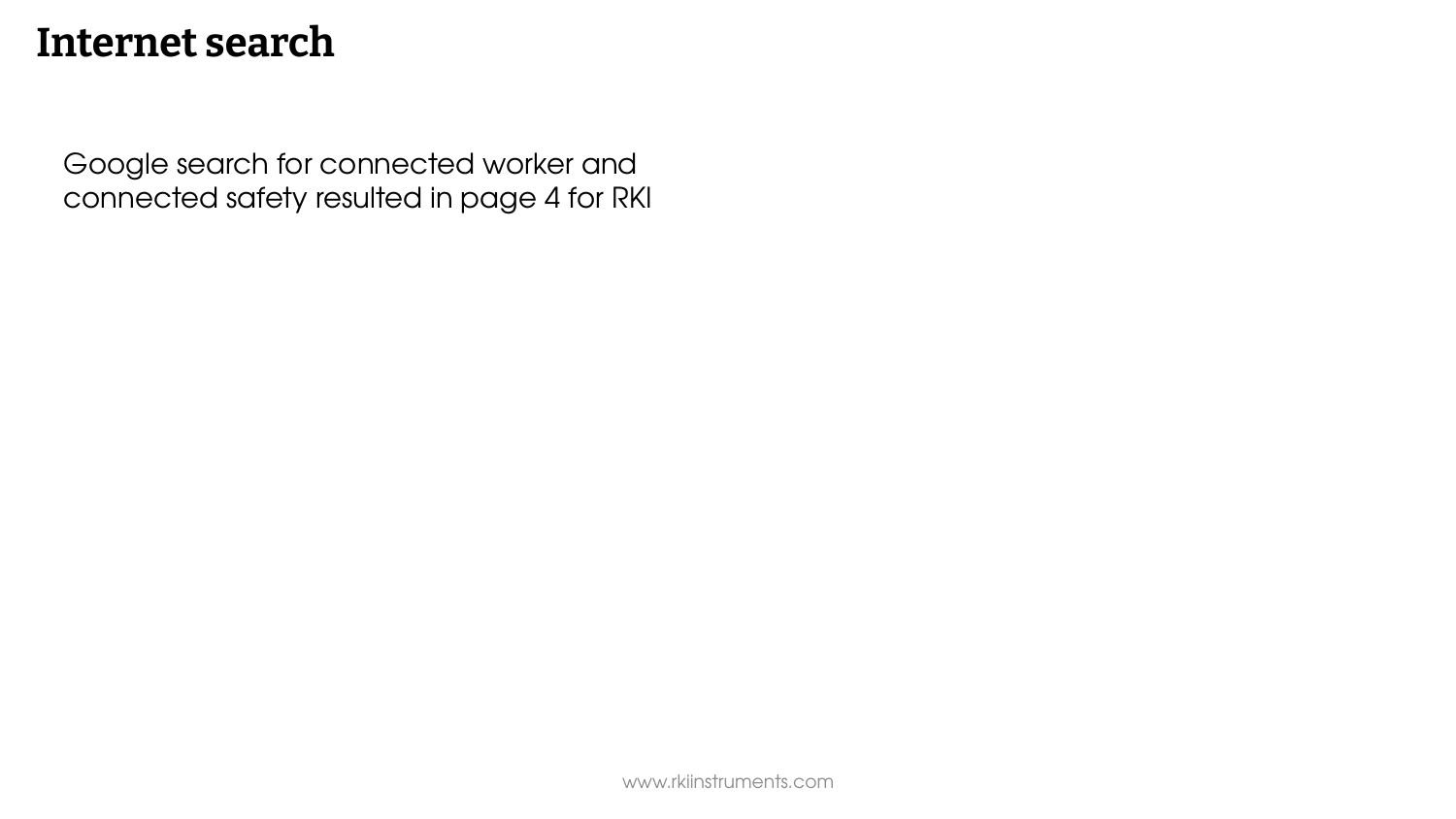

# Internet search
Google search for connected worker and connected safety resulted in page 4 for RKI

www.rkiinstruments.com